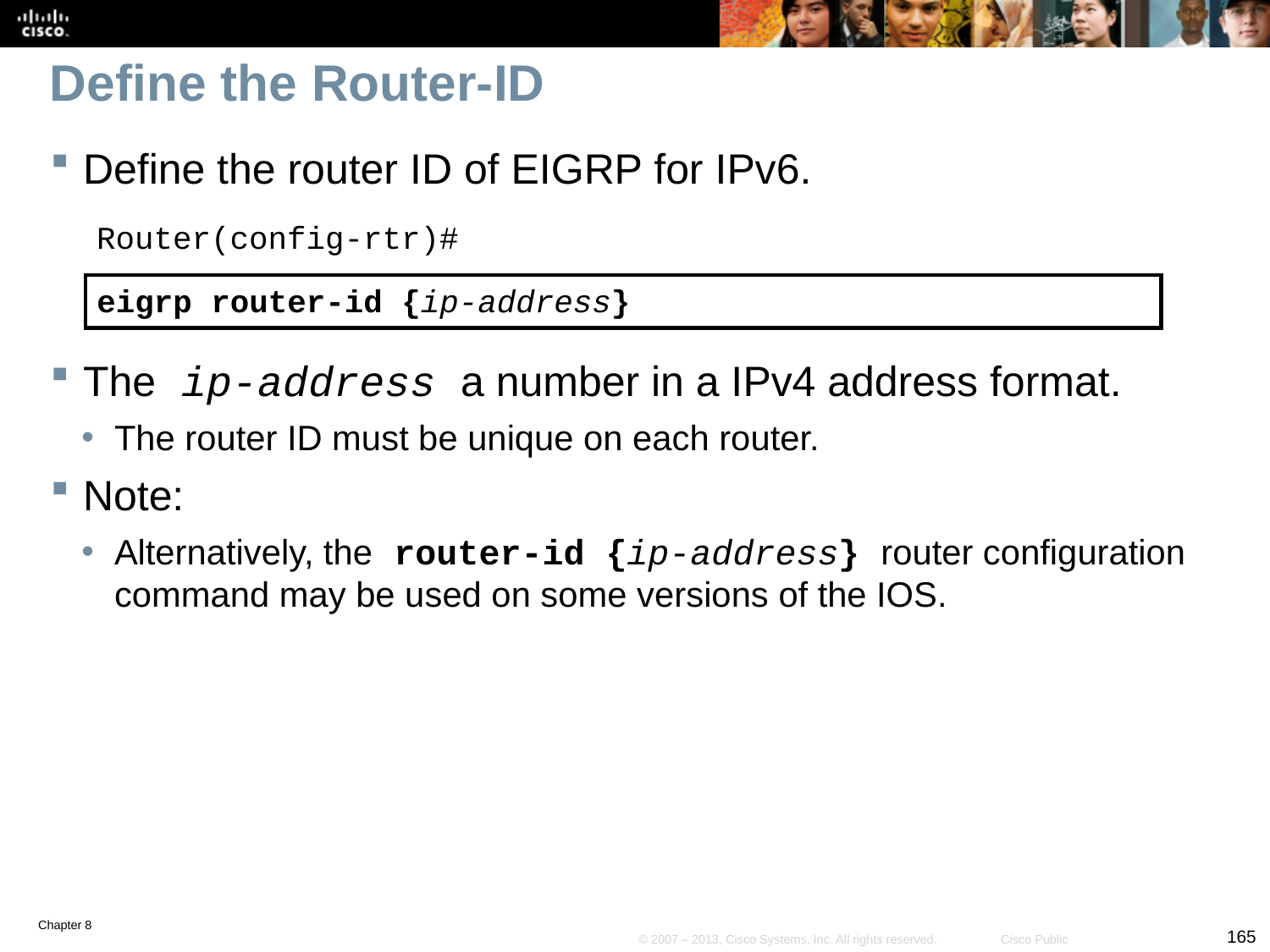

# Define the Router-ID
Define the router ID of EIGRP for IPv6.
Router(config-rtr)#
eigrp router-id {ip-address}
The ip-address a number in a IPv4 address format.
The router ID must be unique on each router.
Note:
Alternatively, the router-id {ip-address} router configuration command may be used on some versions of the IOS.